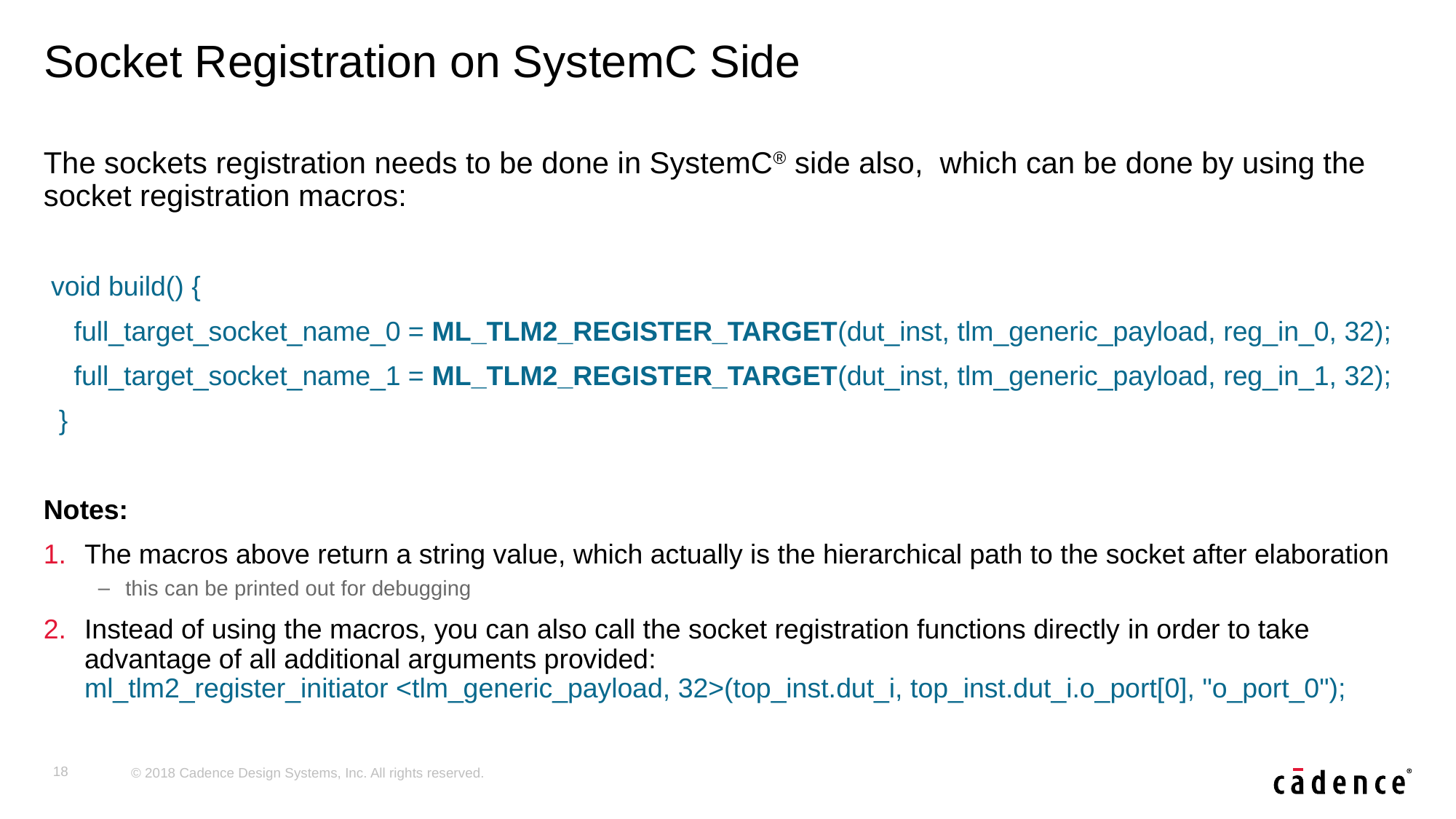

# Socket Registration on SystemC Side
The sockets registration needs to be done in SystemC® side also,  which can be done by using the socket registration macros:

 void build() {
    full_target_socket_name_0 = ML_TLM2_REGISTER_TARGET(dut_inst, tlm_generic_payload, reg_in_0, 32);
    full_target_socket_name_1 = ML_TLM2_REGISTER_TARGET(dut_inst, tlm_generic_payload, reg_in_1, 32);
  }

Notes:
The macros above return a string value, which actually is the hierarchical path to the socket after elaboration
this can be printed out for debugging
Instead of using the macros, you can also call the socket registration functions directly in order to take advantage of all additional arguments provided:
ml_tlm2_register_initiator <tlm_generic_payload, 32>(top_inst.dut_i, top_inst.dut_i.o_port[0], "o_port_0");